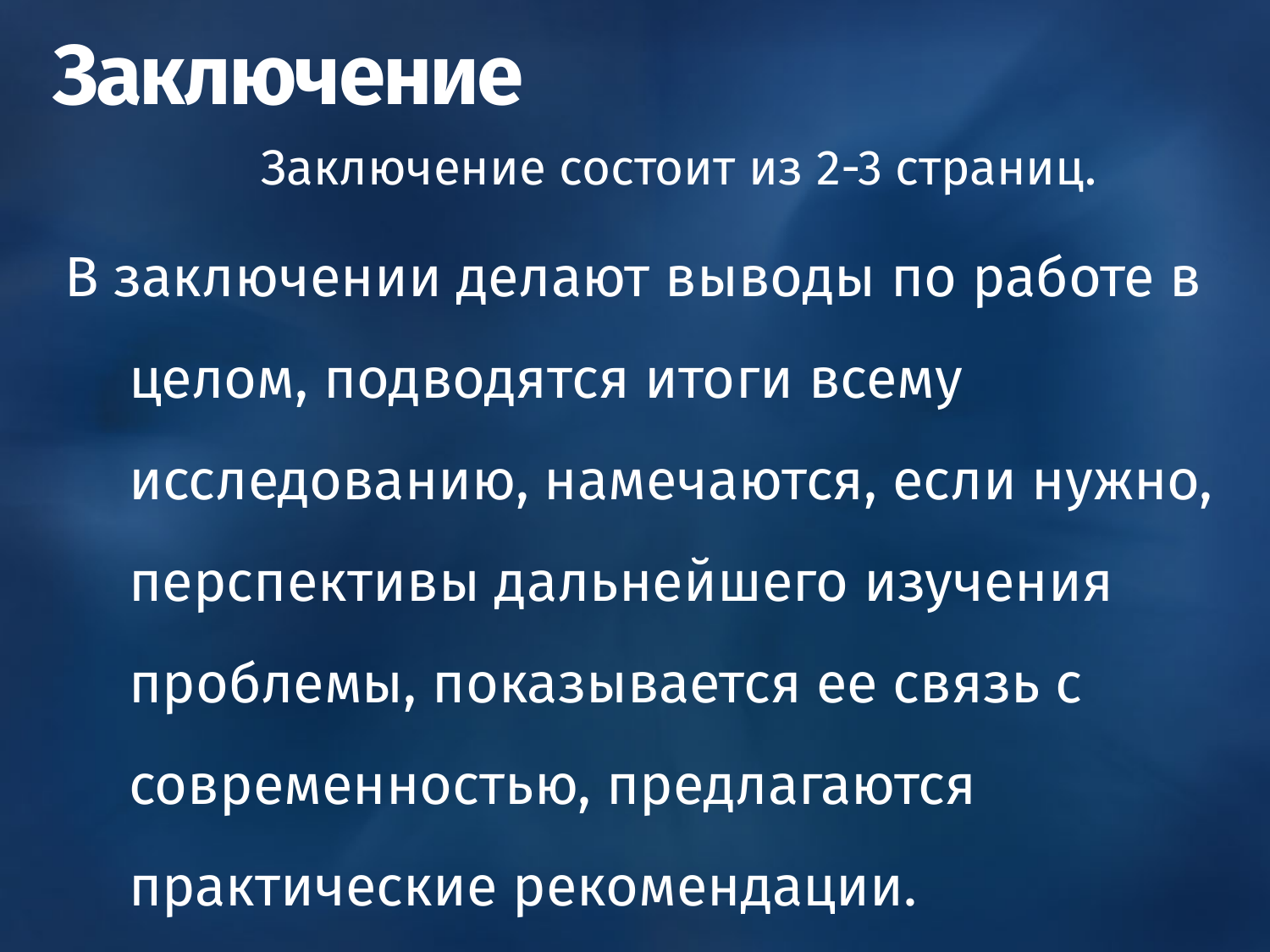

# Заключение
Заключение состоит из 2-3 страниц.
В заключении делают выводы по работе в целом, подводятся итоги всему исследованию, намечаются, если нужно, перспективы дальнейшего изучения проблемы, показывается ее связь с современностью, предлагаются практические рекомендации.